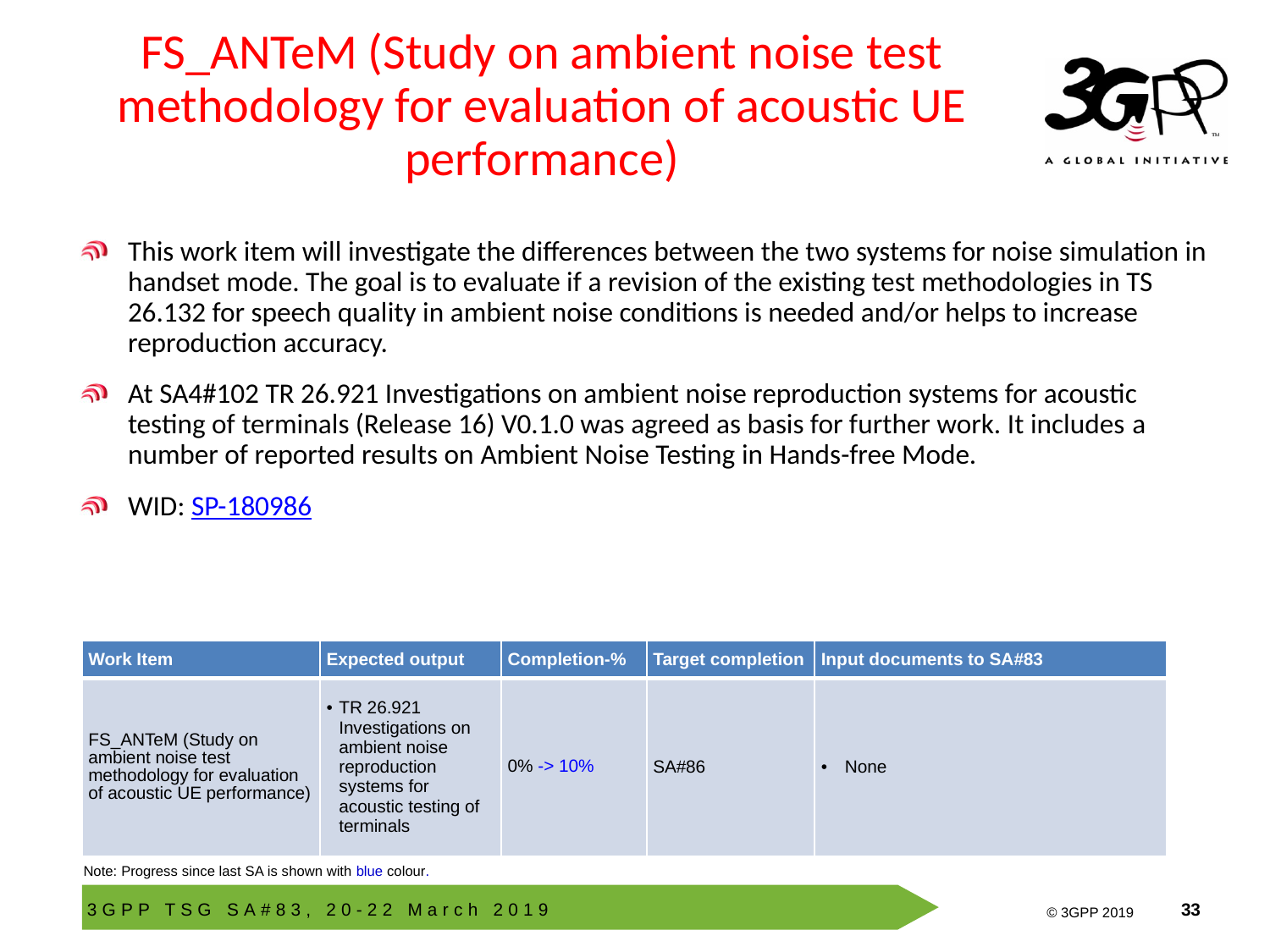

# FS_ANTeM (Study on ambient noise test methodology for evaluation of acoustic UE performance)
This work item will investigate the differences between the two systems for noise simulation in handset mode. The goal is to evaluate if a revision of the existing test methodologies in TS 26.132 for speech quality in ambient noise conditions is needed and/or helps to increase reproduction accuracy.
At SA4#102 TR 26.921 Investigations on ambient noise reproduction systems for acoustic testing of terminals (Release 16) V0.1.0 was agreed as basis for further work. It includes a number of reported results on Ambient Noise Testing in Hands-free Mode.
WID: SP-180986

| Work Item | Expected output | Completion-% | Target completion | Input documents to SA#83 |
| --- | --- | --- | --- | --- |
| FS\_ANTeM (Study on ambient noise test methodology for evaluation of acoustic UE performance) | TR 26.921 Investigations on ambient noise reproduction systems for acoustic testing of terminals | 0% -> 10% | SA#86 | None |
Note: Progress since last SA is shown with blue colour.